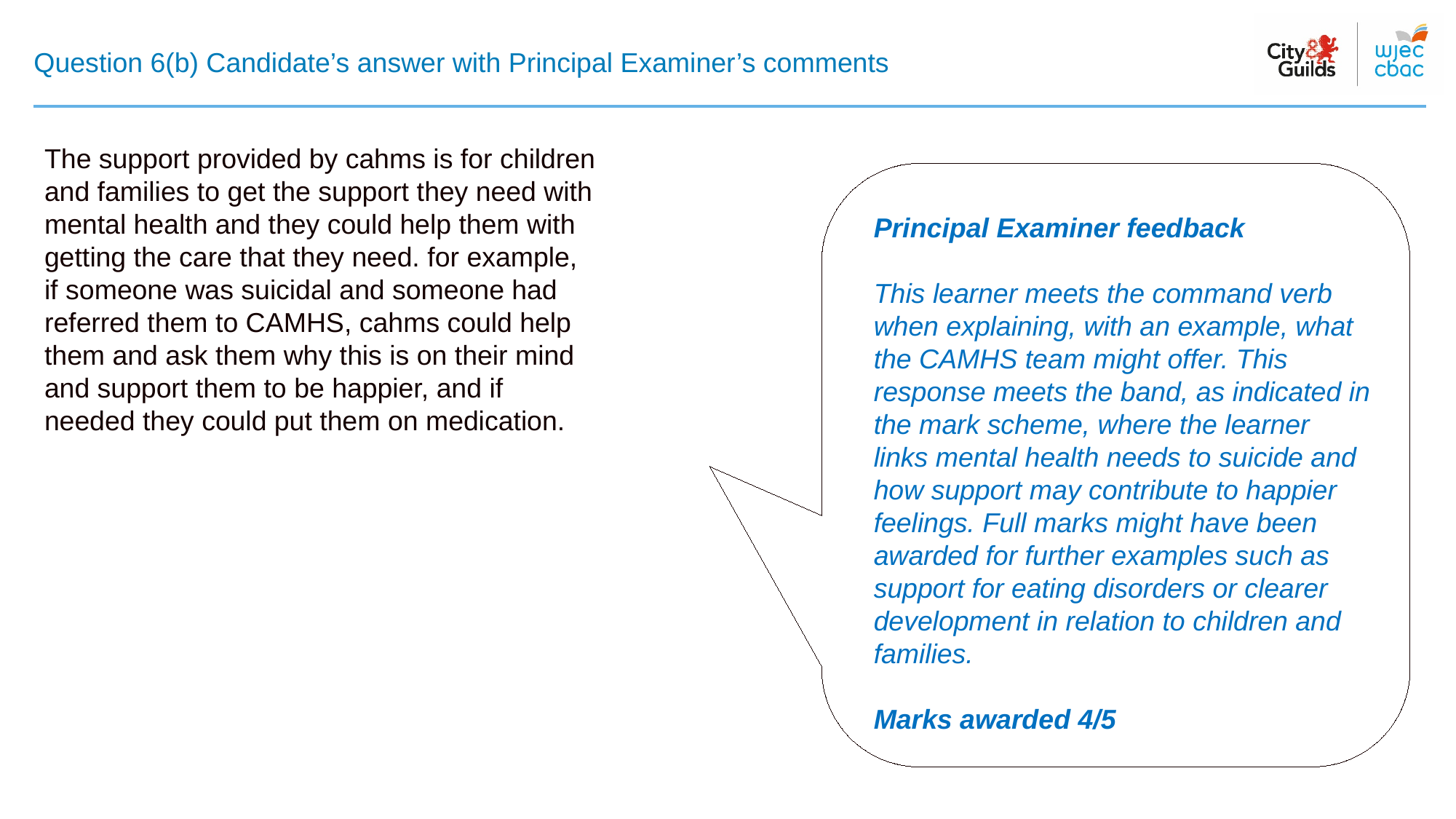

# Question 6(b) Candidate’s answer with Principal Examiner’s comments
The support provided by cahms is for children and families to get the support they need with mental health and they could help them with getting the care that they need. for example, if someone was suicidal and someone had referred them to CAMHS, cahms could help them and ask them why this is on their mind and support them to be happier, and if needed they could put them on medication.

Principal Examiner feedback

This learner meets the command verb when explaining, with an example, what the CAMHS team might offer. This response meets the band, as indicated in the mark scheme, where the learner links mental health needs to suicide and how support may contribute to happier feelings. Full marks might have been awarded for further examples such as support for eating disorders or clearer development in relation to children and families.

Marks awarded 4/5